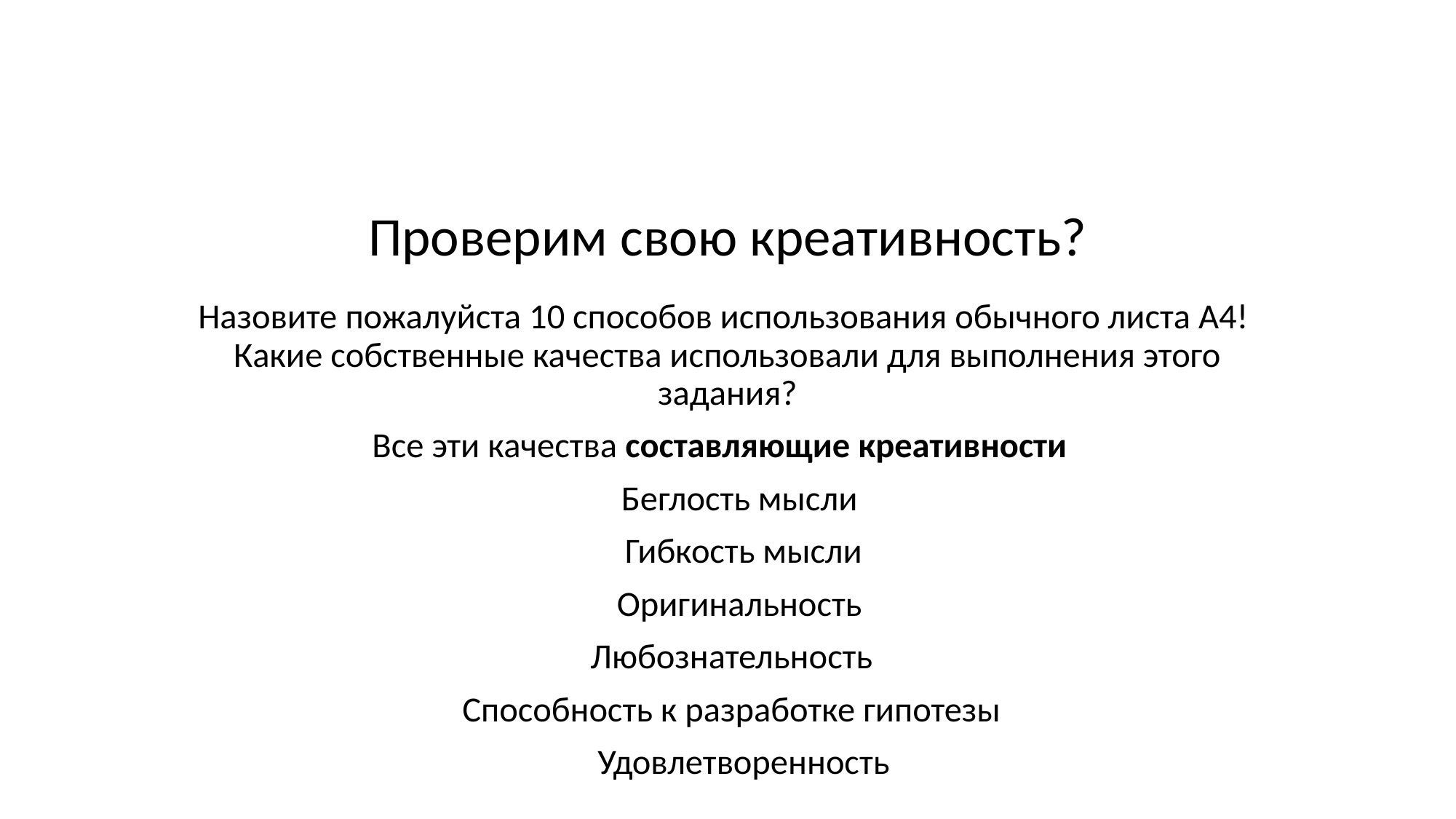

# Проверим свою креативность?
Назовите пожалуйста 10 способов использования обычного листа А4!
Какие собственные качества использовали для выполнения этого задания?
Все эти качества составляющие креативности
     Беглость мысли
      Гибкость мысли
     Оригинальность
     Любознательность
   Способность к разработке гипотезы
      Удовлетворенность